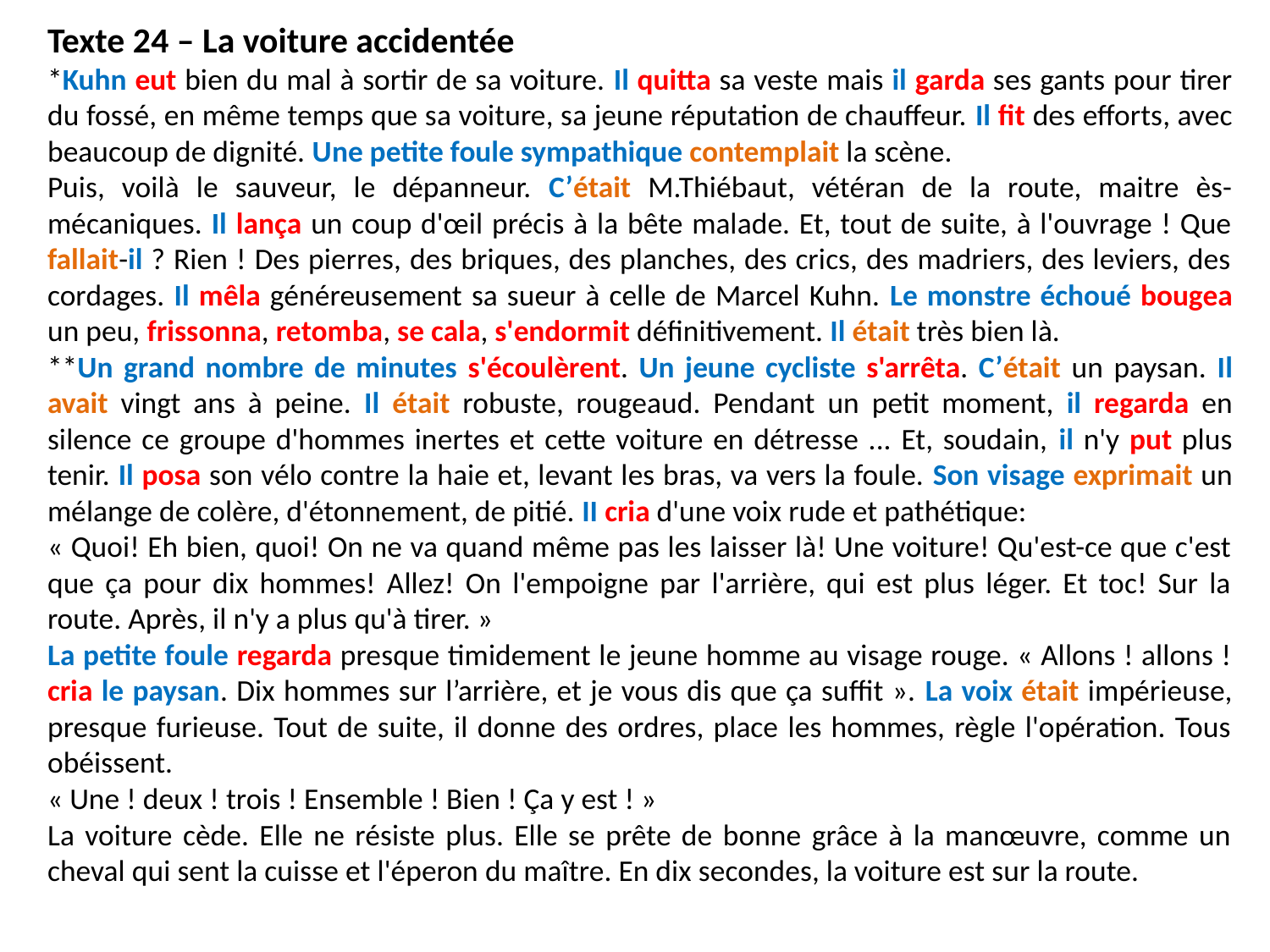

Texte 24 – La voiture accidentée
*Kuhn eut bien du mal à sortir de sa voiture. Il quitta sa veste mais il garda ses gants pour tirer du fossé, en même temps que sa voiture, sa jeune réputation de chauffeur. Il fit des efforts, avec beaucoup de dignité. Une petite foule sympathique contemplait la scène.
Puis, voilà le sauveur, le dépanneur. C’était M.Thiébaut, vétéran de la route, maitre ès-mécaniques. Il lança un coup d'œil précis à la bête malade. Et, tout de suite, à l'ouvrage ! Que fallait-il ? Rien ! Des pierres, des briques, des planches, des crics, des madriers, des leviers, des cordages. Il mêla généreusement sa sueur à celle de Marcel Kuhn. Le monstre échoué bougea un peu, frissonna, retomba, se cala, s'endormit définitivement. Il était très bien là.
**Un grand nombre de minutes s'écoulèrent. Un jeune cycliste s'arrêta. C’était un paysan. Il avait vingt ans à peine. Il était robuste, rougeaud. Pendant un petit moment, il regarda en silence ce groupe d'hommes inertes et cette voiture en détresse ... Et, soudain, il n'y put plus tenir. Il posa son vélo contre la haie et, levant les bras, va vers la foule. Son visage exprimait un mélange de colère, d'étonnement, de pitié. II cria d'une voix rude et pathétique:
« Quoi! Eh bien, quoi! On ne va quand même pas les laisser là! Une voiture! Qu'est-ce que c'est que ça pour dix hommes! Allez! On l'empoigne par l'arrière, qui est plus léger. Et toc! Sur la route. Après, il n'y a plus qu'à tirer. »
La petite foule regarda presque timidement le jeune homme au visage rouge. « Allons ! allons ! cria le paysan. Dix hommes sur l’arrière, et je vous dis que ça suffit ». La voix était impérieuse, presque furieuse. Tout de suite, il donne des ordres, place les hommes, règle l'opération. Tous obéissent.
« Une ! deux ! trois ! Ensemble ! Bien ! Ça y est ! »
La voiture cède. Elle ne résiste plus. Elle se prête de bonne grâce à la manœuvre, comme un cheval qui sent la cuisse et l'éperon du maître. En dix secondes, la voiture est sur la route.